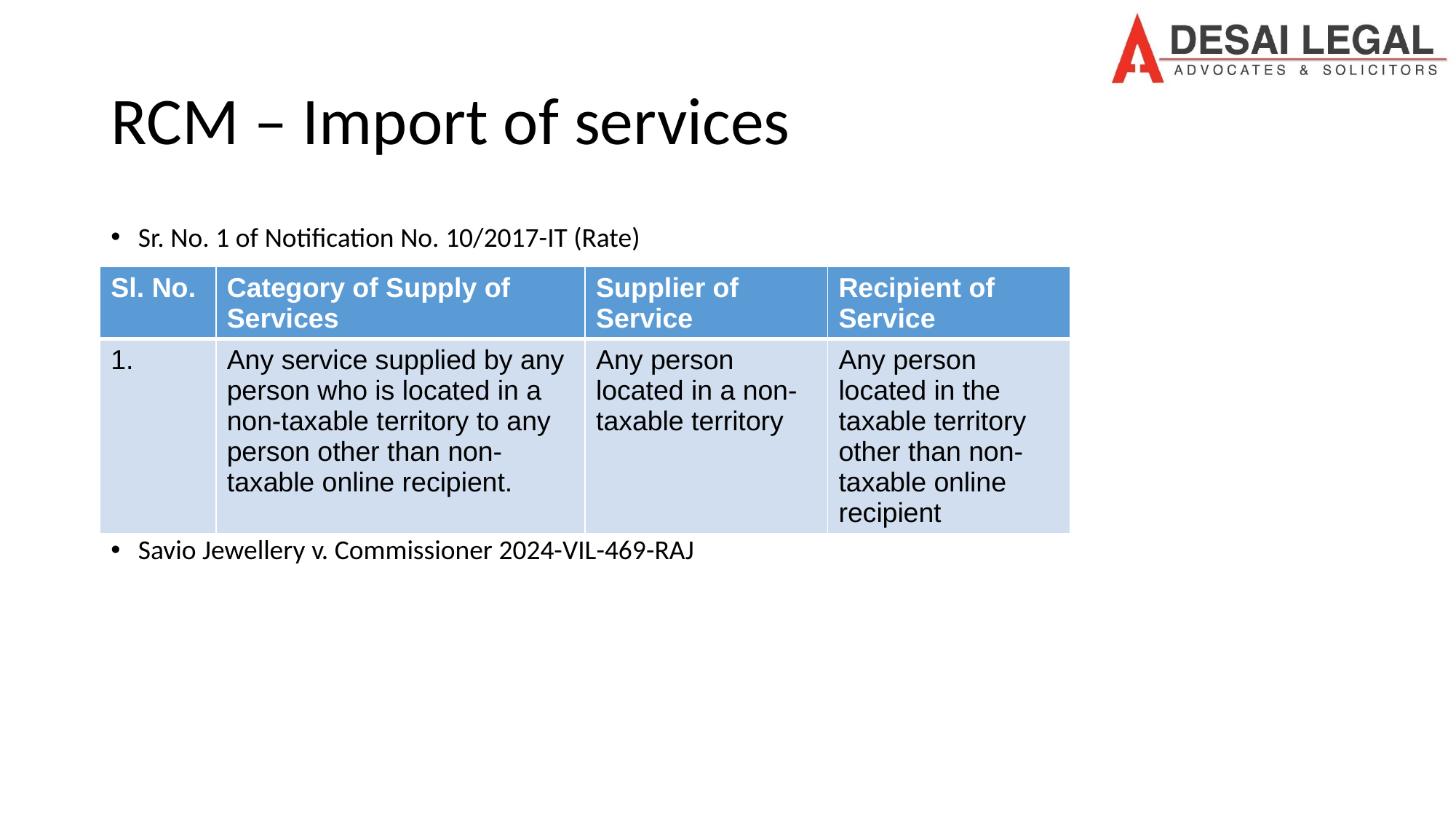

# RCM – Import of services
Sr. No. 1 of Notification No. 10/2017-IT (Rate)

Savio Jewellery v. Commissioner 2024-VIL-469-RAJ

| Sl. No. | Category of Supply of Services | Supplier of Service | Recipient of Service |
| --- | --- | --- | --- |
| 1. | Any service supplied by any person who is located in a non-taxable territory to any person other than non-taxable online recipient. | Any person located in a non-taxable territory | Any person located in the taxable territory other than non-taxable online recipient |